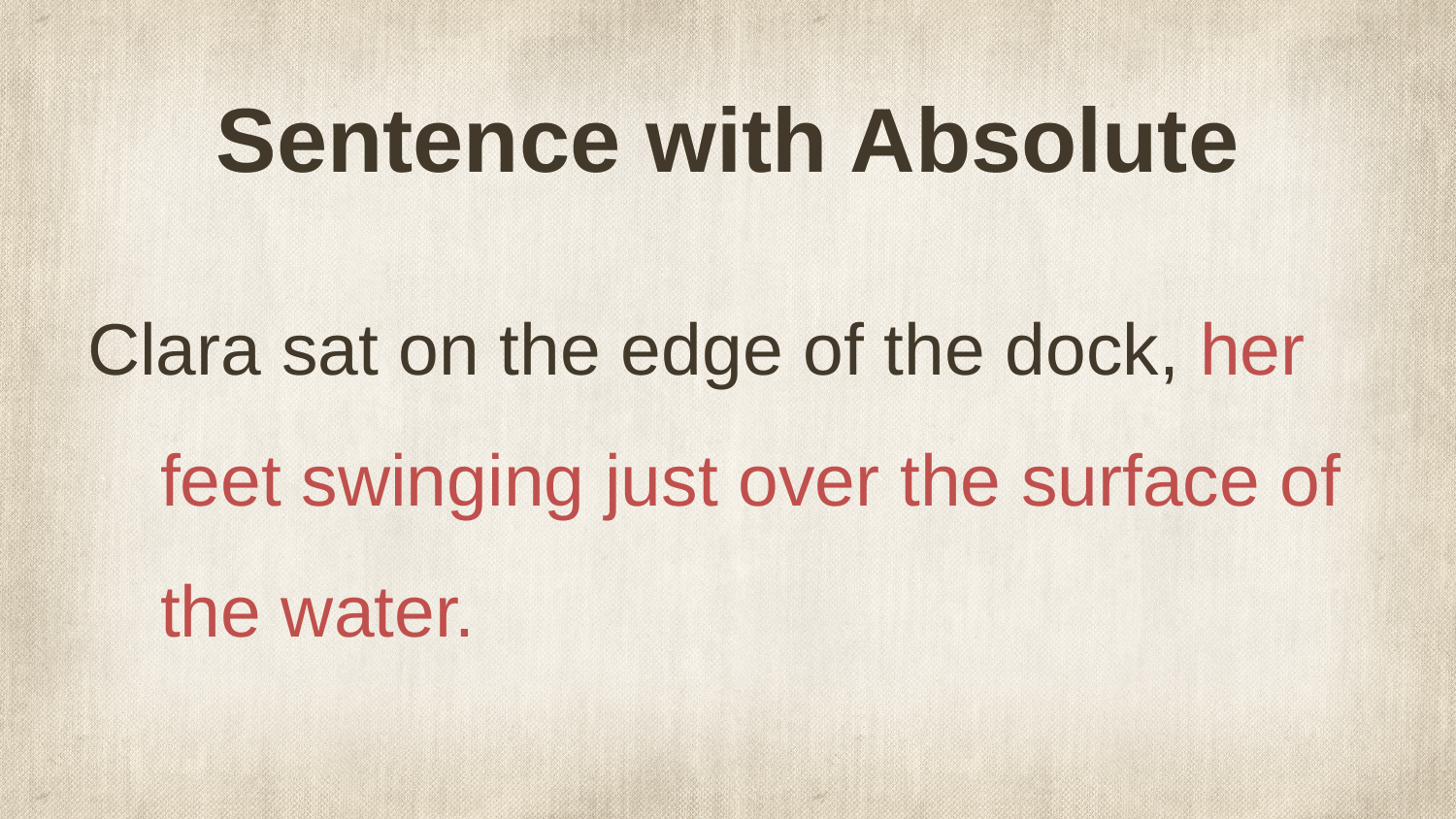

# Sentence with Absolute
Clara sat on the edge of the dock, her feet swinging just over the surface of the water.